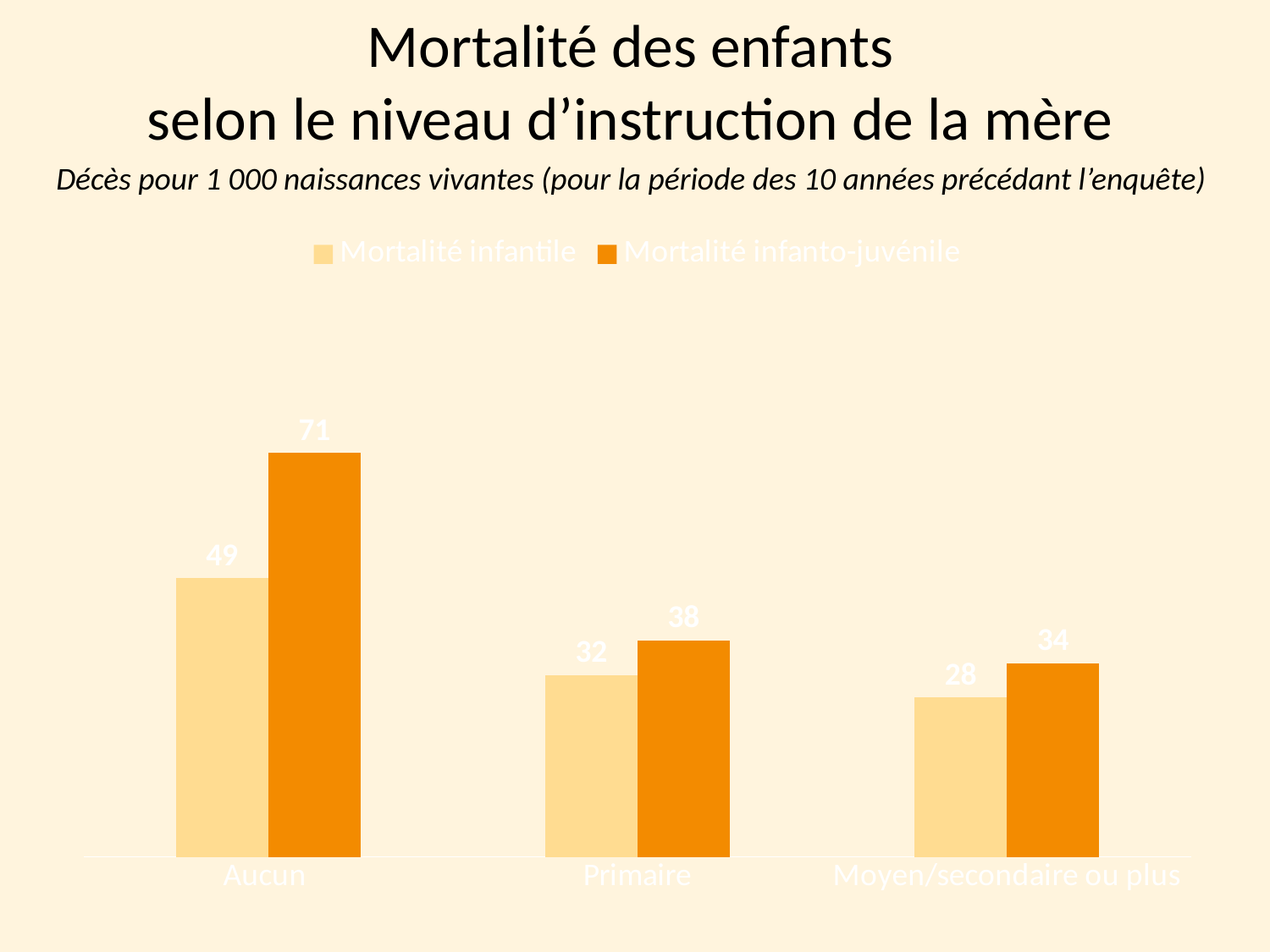

# Mortalité des enfants selon le niveau d’instruction de la mère
Décès pour 1 000 naissances vivantes (pour la période des 10 années précédant l’enquête)

### Chart

| Category | Mortalité infantile | Mortalité infanto-juvénile |
|---|---|---|
| Aucun  | 49.0 | 71.0 |
| Primaire | 32.0 | 38.0 |
| Moyen/secondaire ou plus | 28.0 | 34.0 |